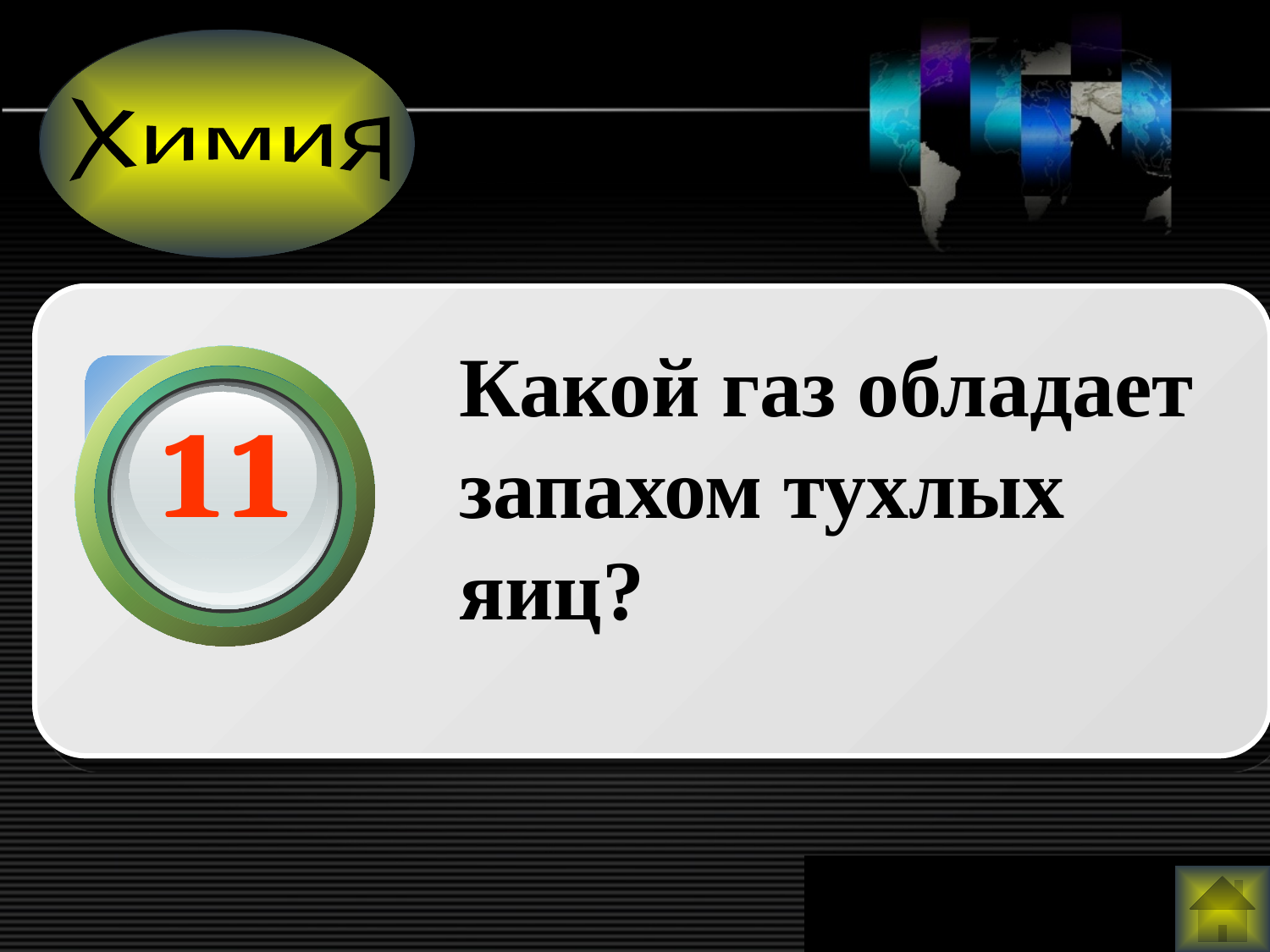

Химия

Какой газ обладает запахом тухлых яиц?

11

www.themegallery.com